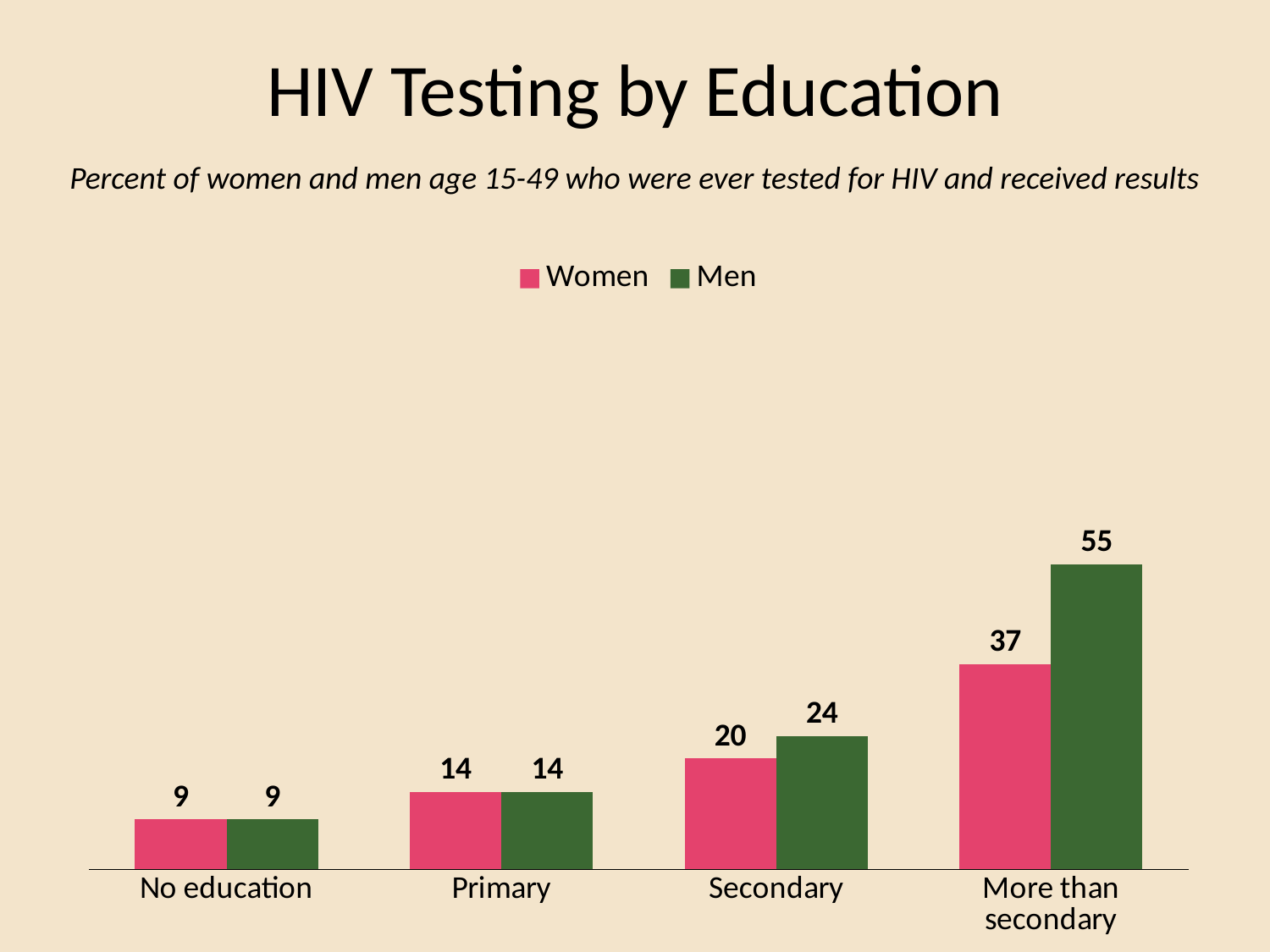

# HIV Testing by Education
Percent of women and men age 15-49 who were ever tested for HIV and received results

### Chart

| Category | Women | Men |
|---|---|---|
| No education | 9.0 | 9.0 |
| Primary | 14.0 | 14.0 |
| Secondary | 20.0 | 24.0 |
| More than secondary | 37.0 | 55.0 |